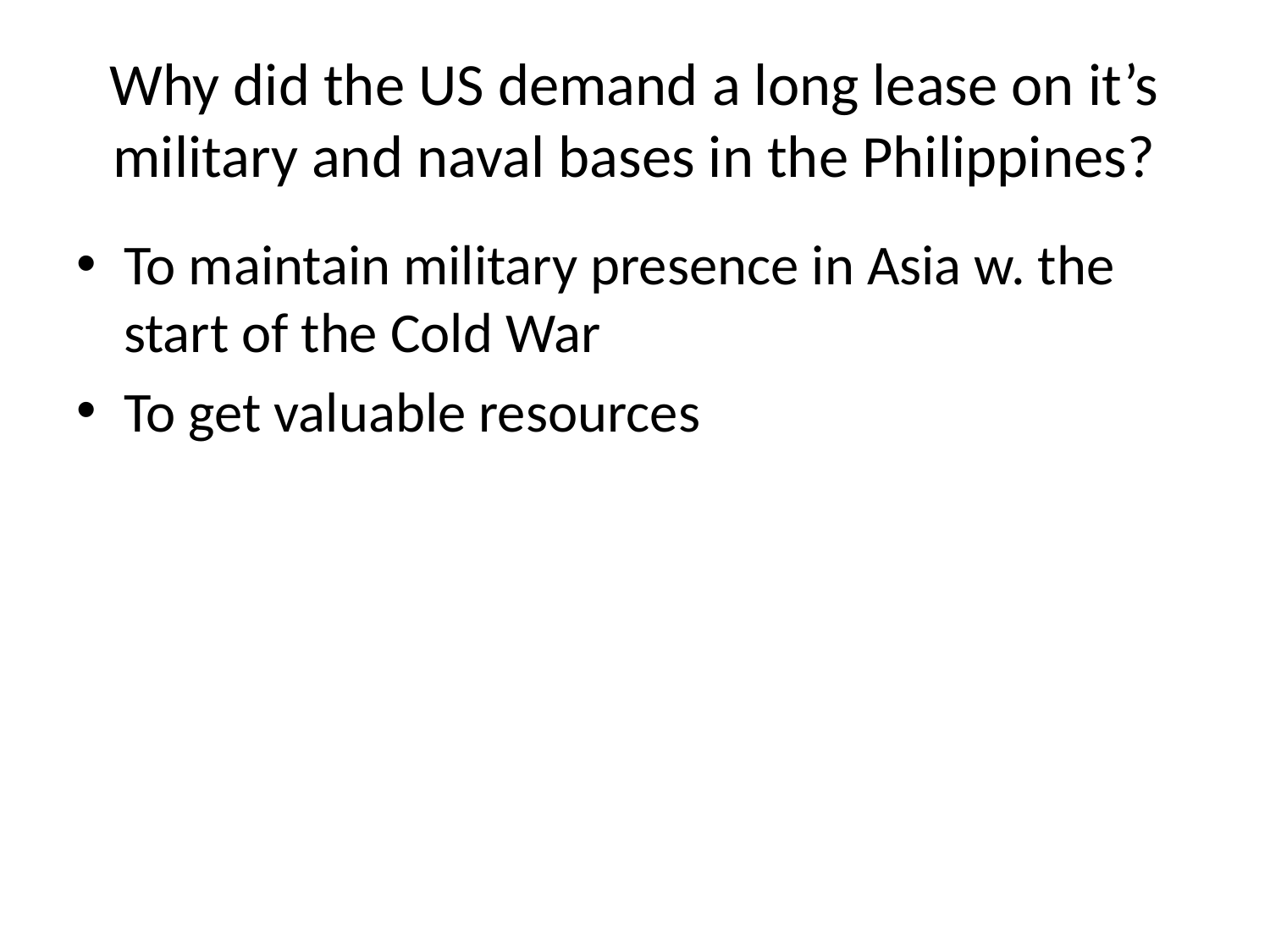

# Why did the US demand a long lease on it’s military and naval bases in the Philippines?
To maintain military presence in Asia w. the start of the Cold War
To get valuable resources